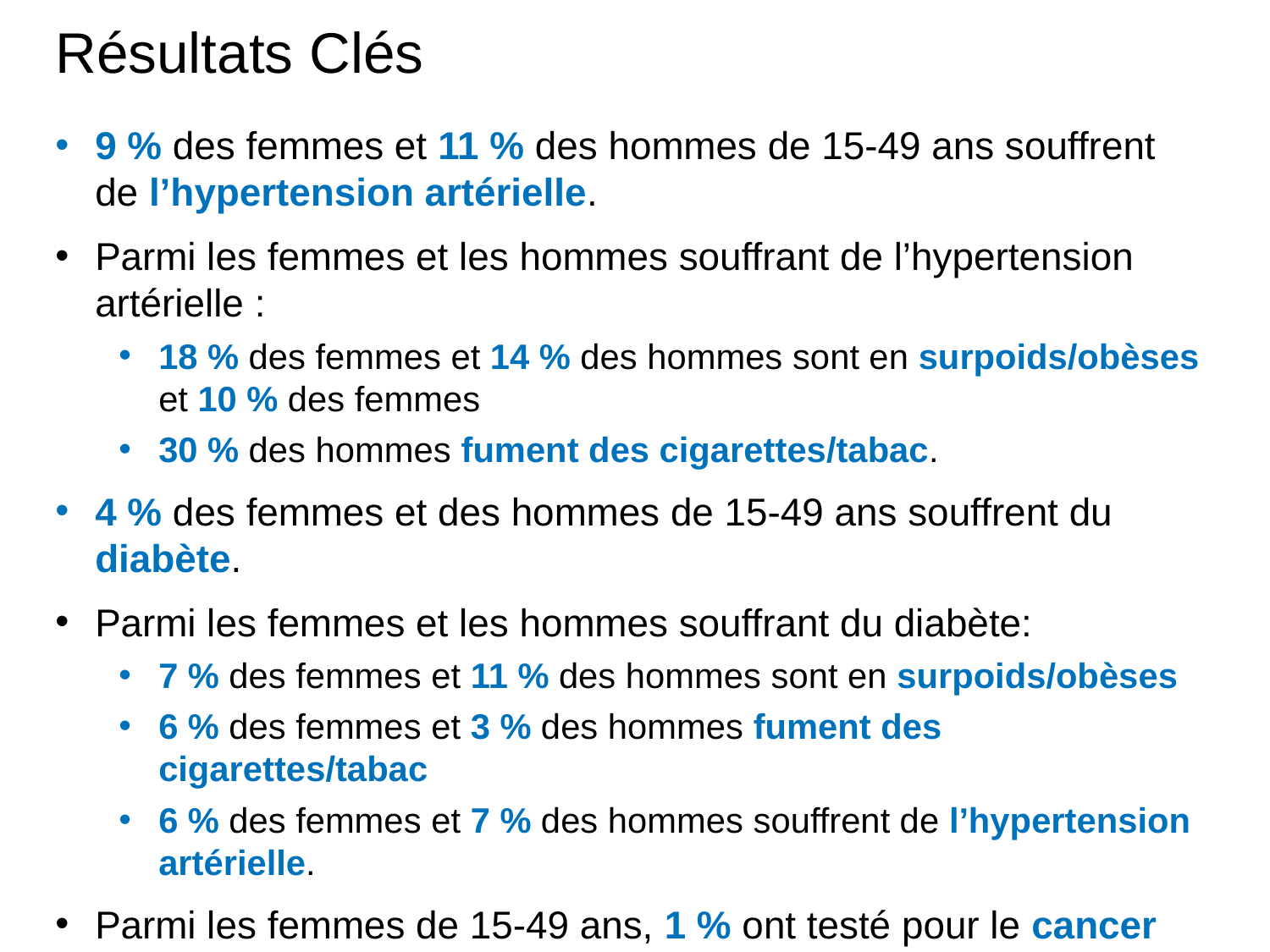

# Résultats Clés
9 % des femmes et 11 % des hommes de 15-49 ans souffrent de l’hypertension artérielle.
Parmi les femmes et les hommes souffrant de l’hypertension artérielle :
18 % des femmes et 14 % des hommes sont en surpoids/obèses et 10 % des femmes
30 % des hommes fument des cigarettes/tabac.
4 % des femmes et des hommes de 15-49 ans souffrent du diabète.
Parmi les femmes et les hommes souffrant du diabète:
7 % des femmes et 11 % des hommes sont en surpoids/obèses
6 % des femmes et 3 % des hommes fument des cigarettes/tabac
6 % des femmes et 7 % des hommes souffrent de l’hypertension artérielle.
Parmi les femmes de 15-49 ans, 1 % ont testé pour le cancer du col de l’utérus et 2 % ont été examiné pour le cancer du sein.